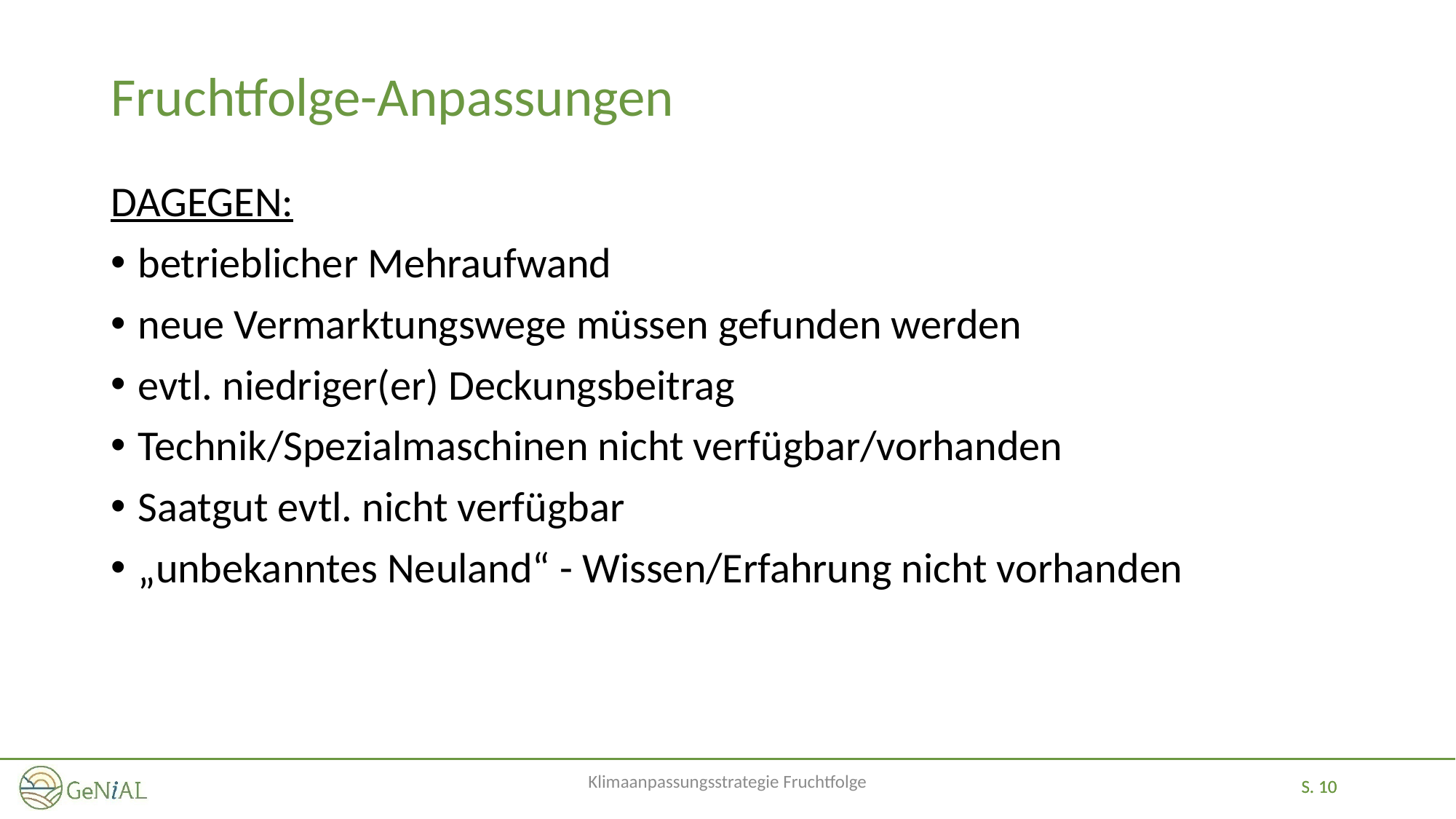

# Fruchtfolge-Anpassungen
DAGEGEN:
betrieblicher Mehraufwand
neue Vermarktungswege müssen gefunden werden
evtl. niedriger(er) Deckungsbeitrag
Technik/Spezialmaschinen nicht verfügbar/vorhanden
Saatgut evtl. nicht verfügbar
„unbekanntes Neuland“ - Wissen/Erfahrung nicht vorhanden

Klimaanpassungsstrategie Fruchtfolge